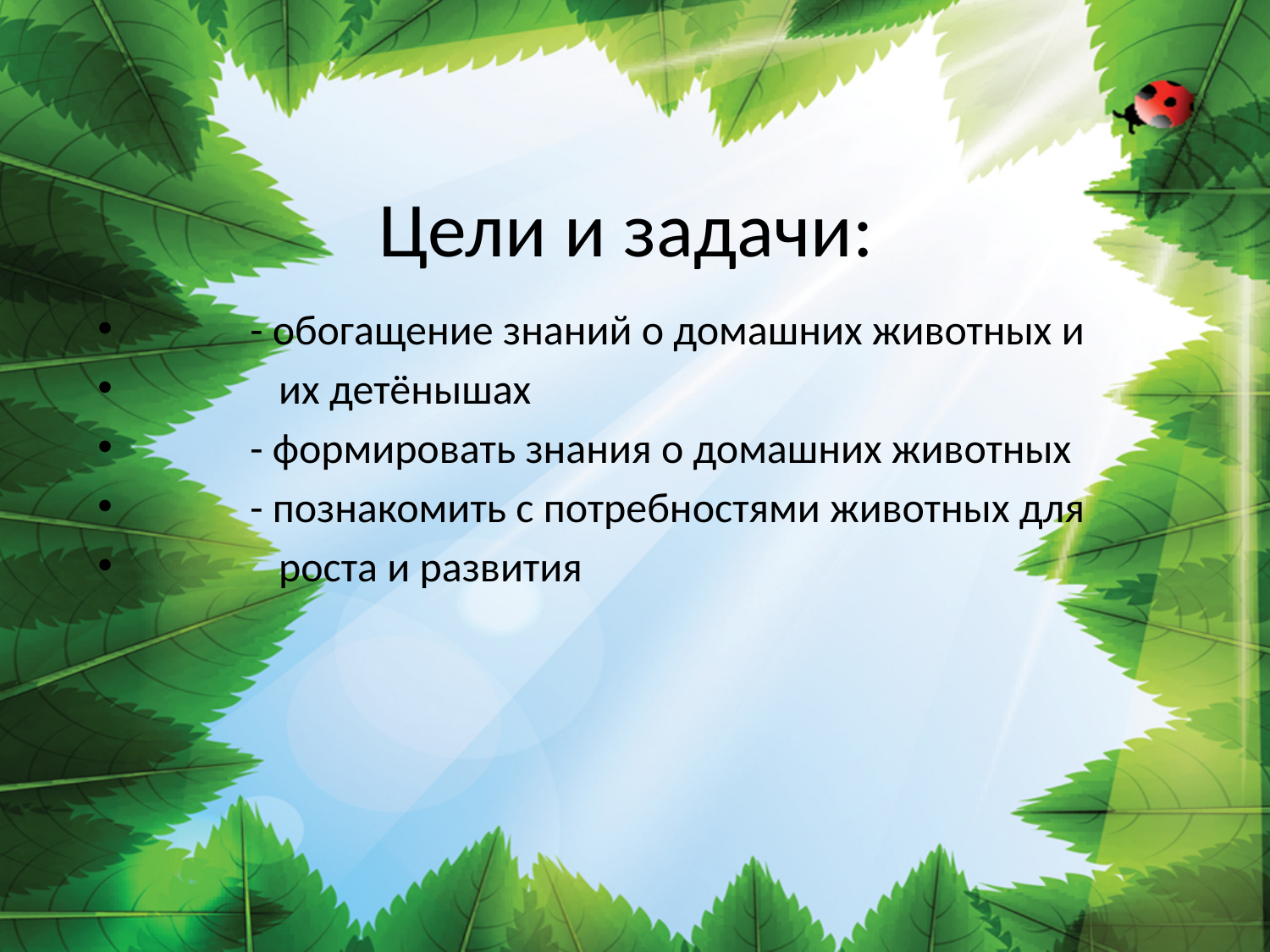

# Цели и задачи:
           - обогащение знаний о домашних животных и
              их детёнышах
           - формировать знания о домашних животных
           - познакомить с потребностями животных для
              роста и развития